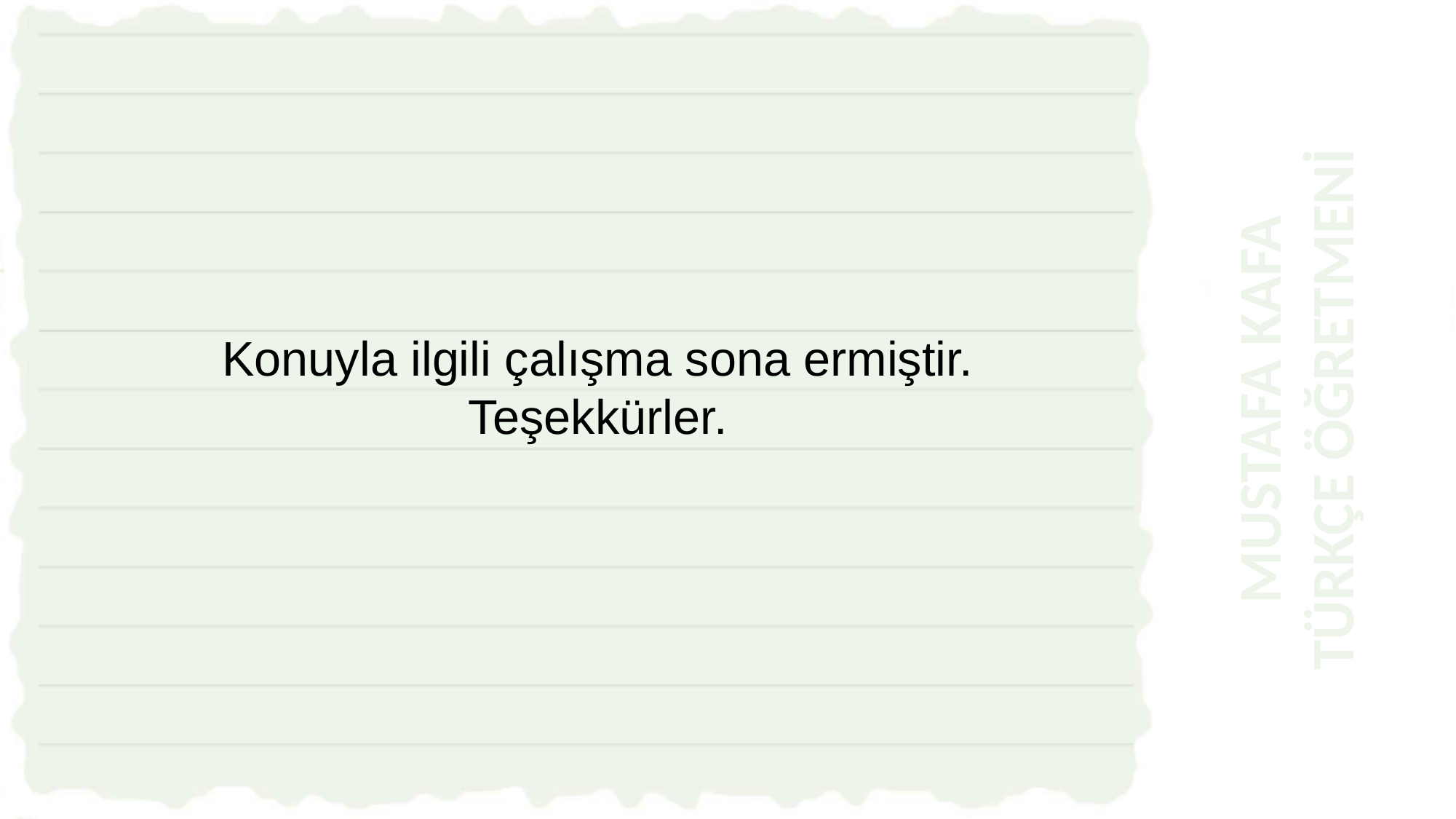

MUSTAFA KAFA
TÜRKÇE ÖĞRETMENİ
Konuyla ilgili çalışma sona ermiştir.
Teşekkürler.